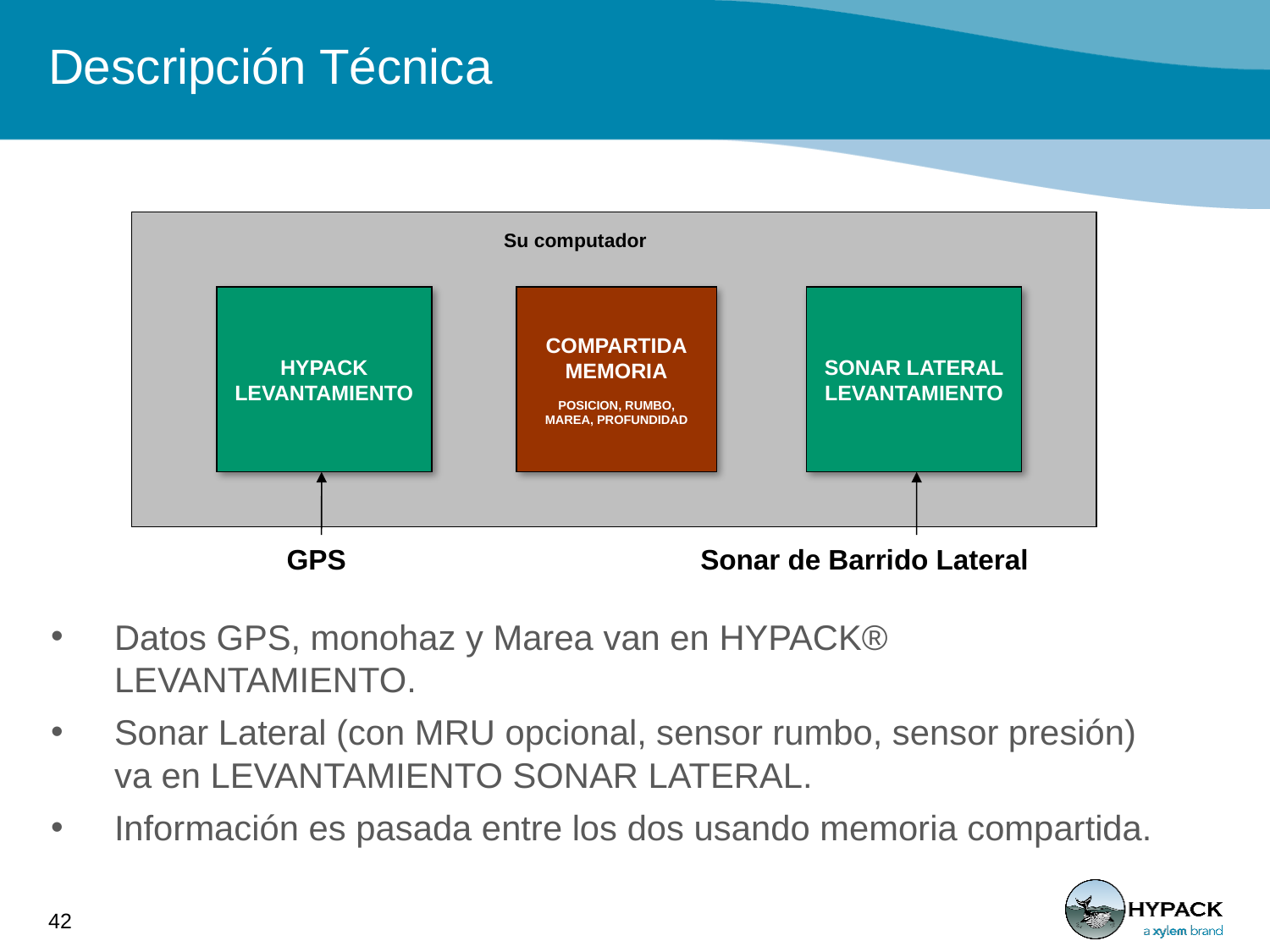

# Descripción Técnica

Su computador
HYPACK
LEVANTAMIENTO
COMPARTIDA
MEMORIA

POSICION, RUMBO,
MAREA, PROFUNDIDAD
SONAR LATERAL
LEVANTAMIENTO

GPS
Sonar de Barrido Lateral
Datos GPS, monohaz y Marea van en HYPACK® LEVANTAMIENTO.
Sonar Lateral (con MRU opcional, sensor rumbo, sensor presión) va en LEVANTAMIENTO SONAR LATERAL.
Información es pasada entre los dos usando memoria compartida.
42